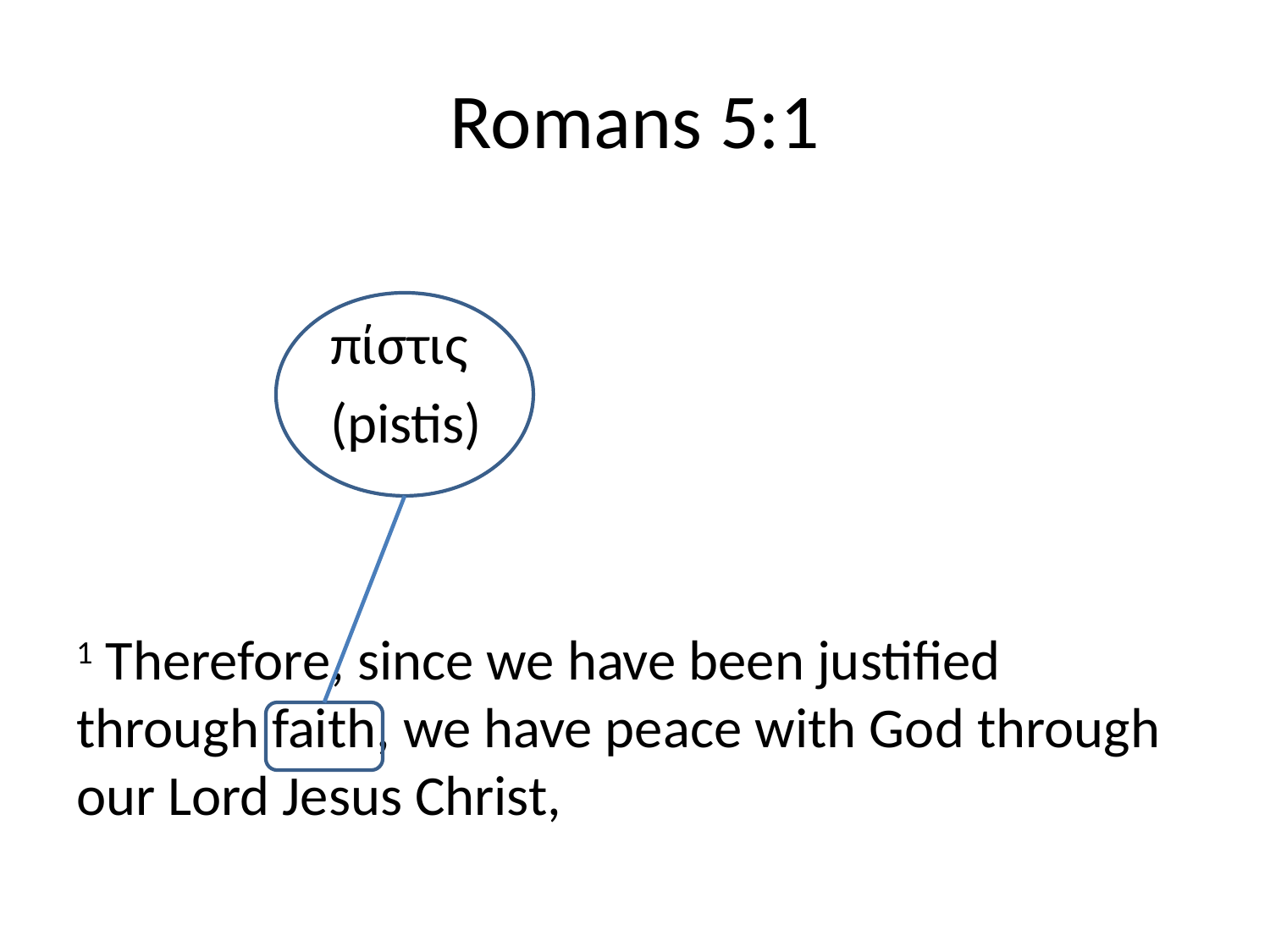

# Romans 5:1

		πίστις
		(pistis)

1 Therefore, since we have been justified through faith, we have peace with God through our Lord Jesus Christ,